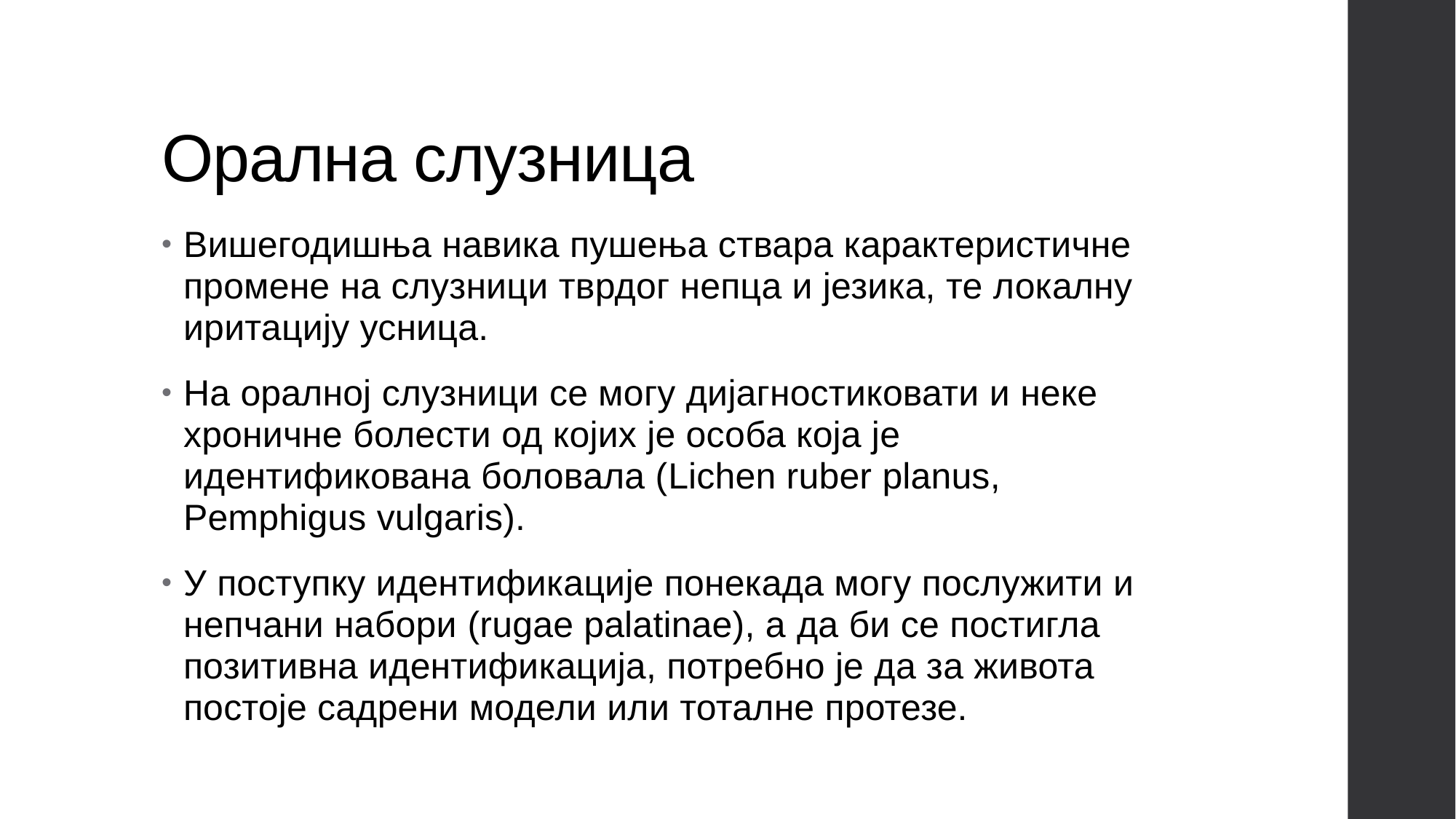

# Орална слузница
Вишегодишња навика пушења ствара карактеристичне промене на слузници тврдог непца и језика, те локалну иритацију усница.
На оралној слузници се могу дијагностиковати и неке хроничне болести од којих је особа која је идентификована боловала (Lichen ruber planus, Pemphigus vulgaris).
У поступку идентификације понекада могу послужити и непчани набори (rugae palatinae), a да би се постигла позитивна идентификација, потребно је да за живота постоје садрени модели или тоталне протезе.